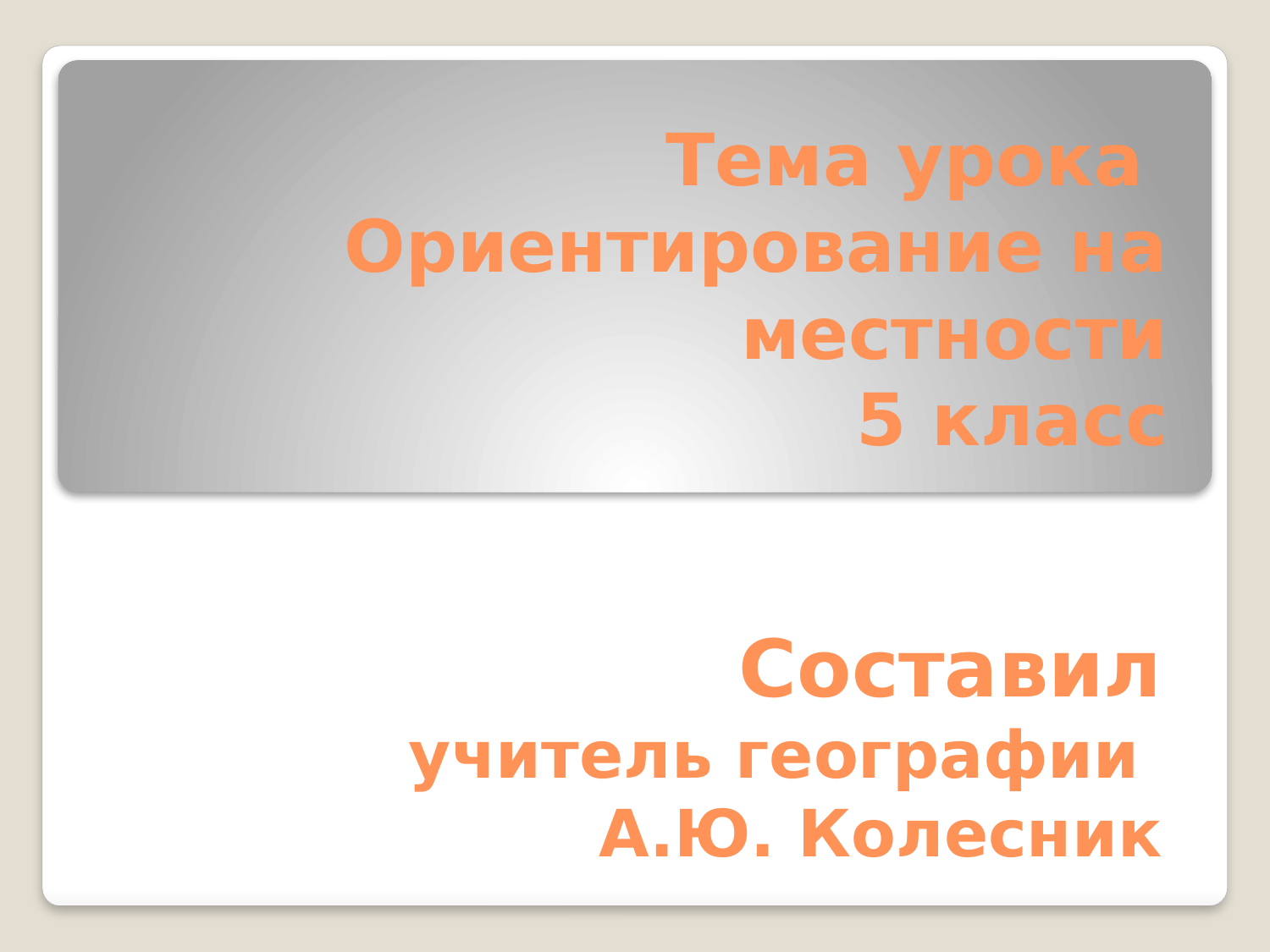

# Тема урока Ориентирование на местности 5 класс
Составил
учитель географии
А.Ю. Колесник